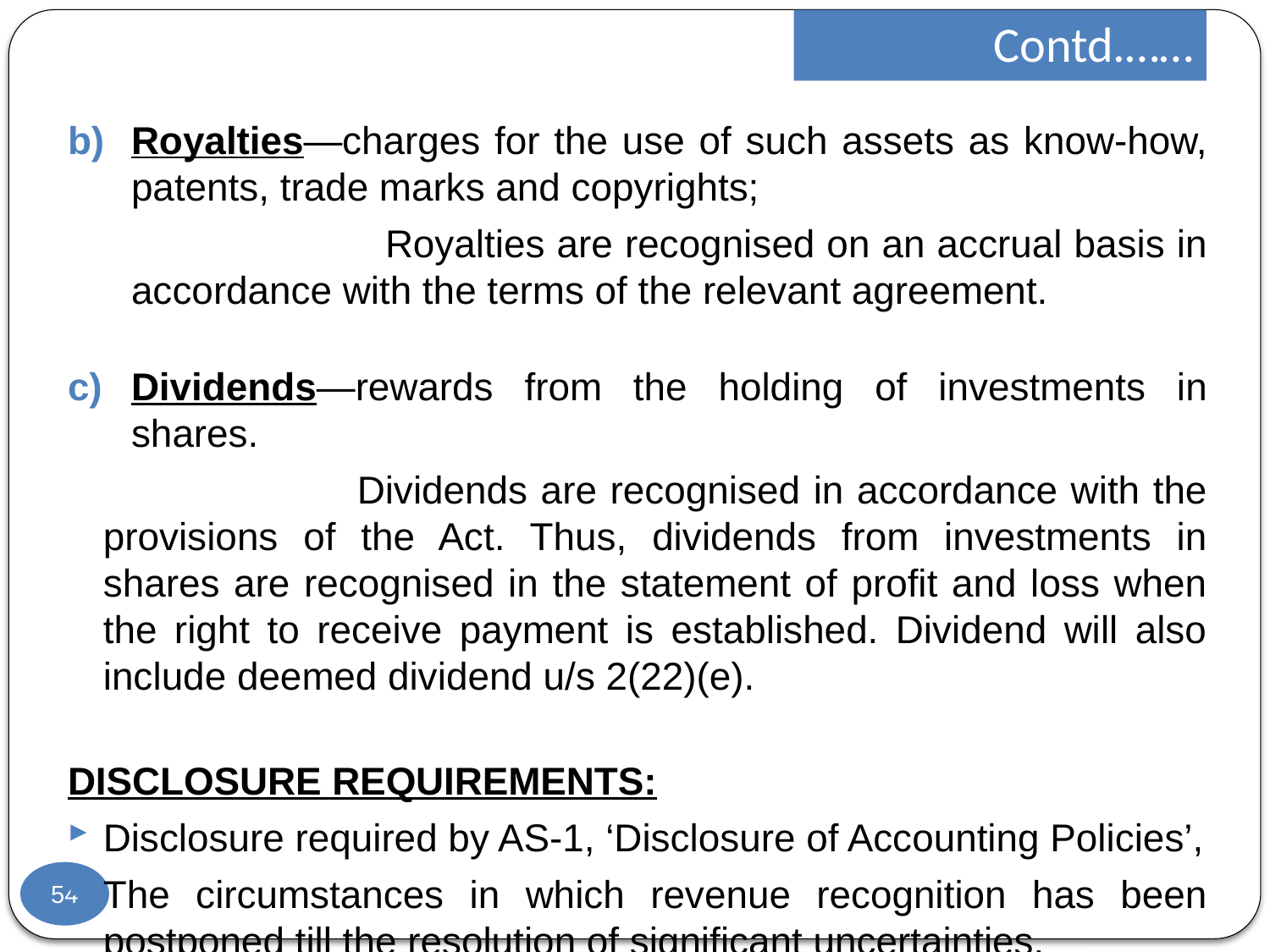

Contd.……
Royalties—charges for the use of such assets as know-how, patents, trade marks and copyrights;
			Royalties are recognised on an accrual basis in accordance with the terms of the relevant agreement.

Dividends—rewards from the holding of investments in shares.
			Dividends are recognised in accordance with the provisions of the Act. Thus, dividends from investments in shares are recognised in the statement of profit and loss when the right to receive payment is established. Dividend will also include deemed dividend u/s 2(22)(e).

DISCLOSURE REQUIREMENTS:
Disclosure required by AS-1, ‘Disclosure of Accounting Policies’,
The circumstances in which revenue recognition has been postponed till the resolution of significant uncertainties.
54